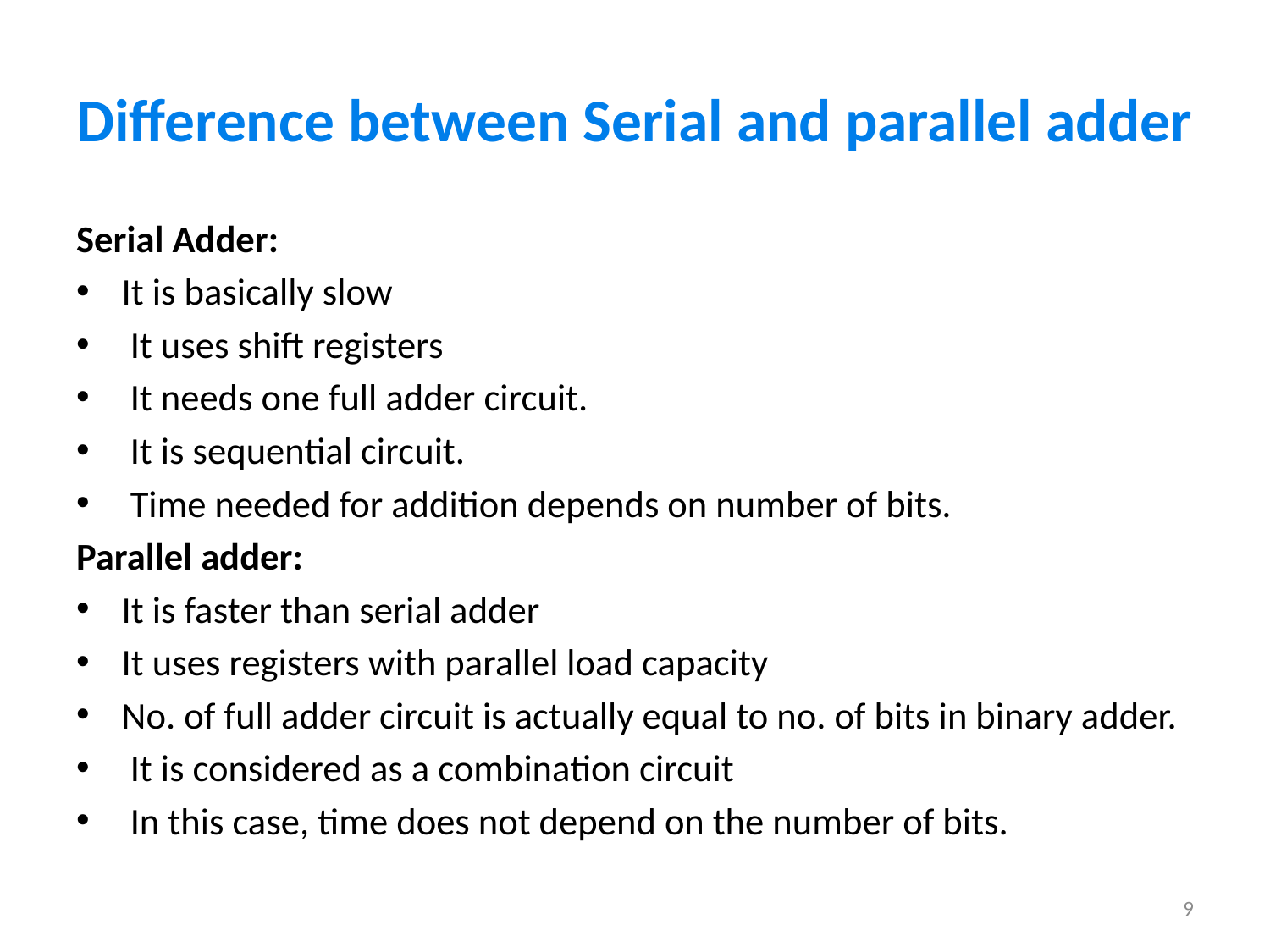

# Difference between Serial and parallel adder
Serial Adder:
It is basically slow
 It uses shift registers
 It needs one full adder circuit.
 It is sequential circuit.
 Time needed for addition depends on number of bits.
Parallel adder:
It is faster than serial adder
It uses registers with parallel load capacity
No. of full adder circuit is actually equal to no. of bits in binary adder.
 It is considered as a combination circuit
 In this case, time does not depend on the number of bits.

9